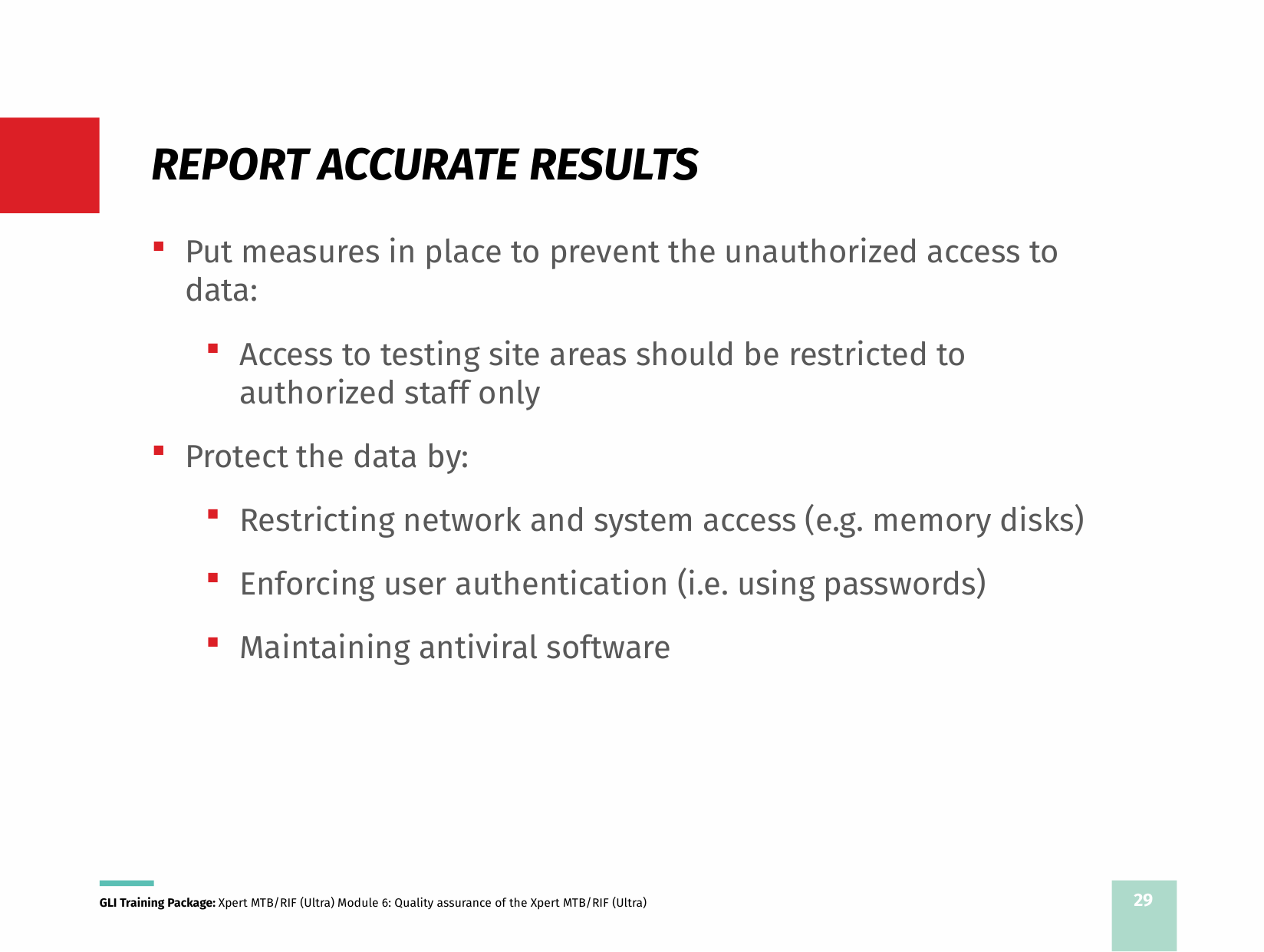

# REPORT ACCURATE RESULTS
Put measures in place to prevent the unauthorized access to data:
Access to testing site areas should be restricted to authorized staff only
Protect the data by:
Restricting network and system access (e.g. memory disks)
Enforcing user authentication (i.e. using passwords)
Maintaining antiviral software